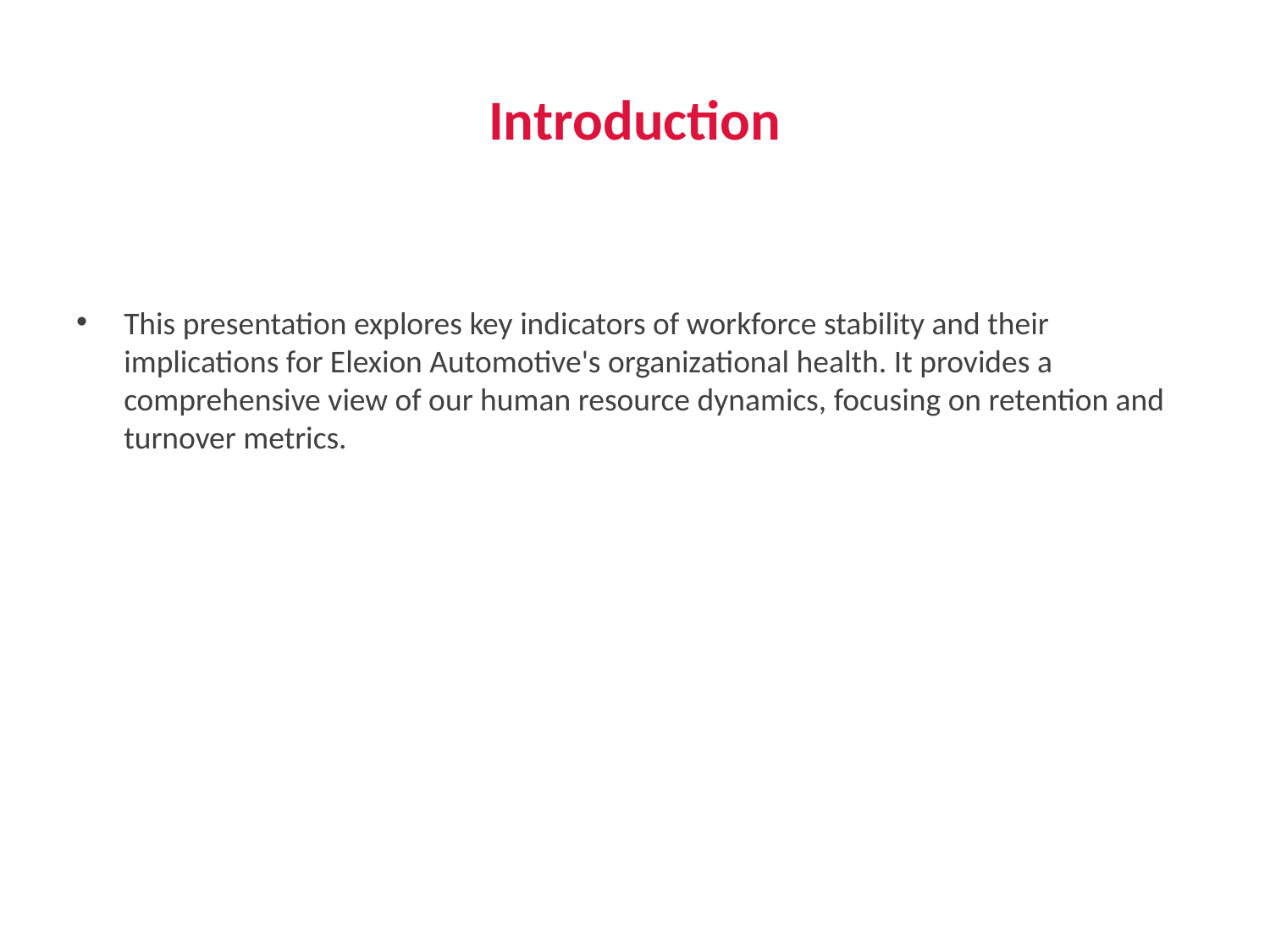

# Introduction

This presentation explores key indicators of workforce stability and their implications for Elexion Automotive's organizational health. It provides a comprehensive view of our human resource dynamics, focusing on retention and turnover metrics.